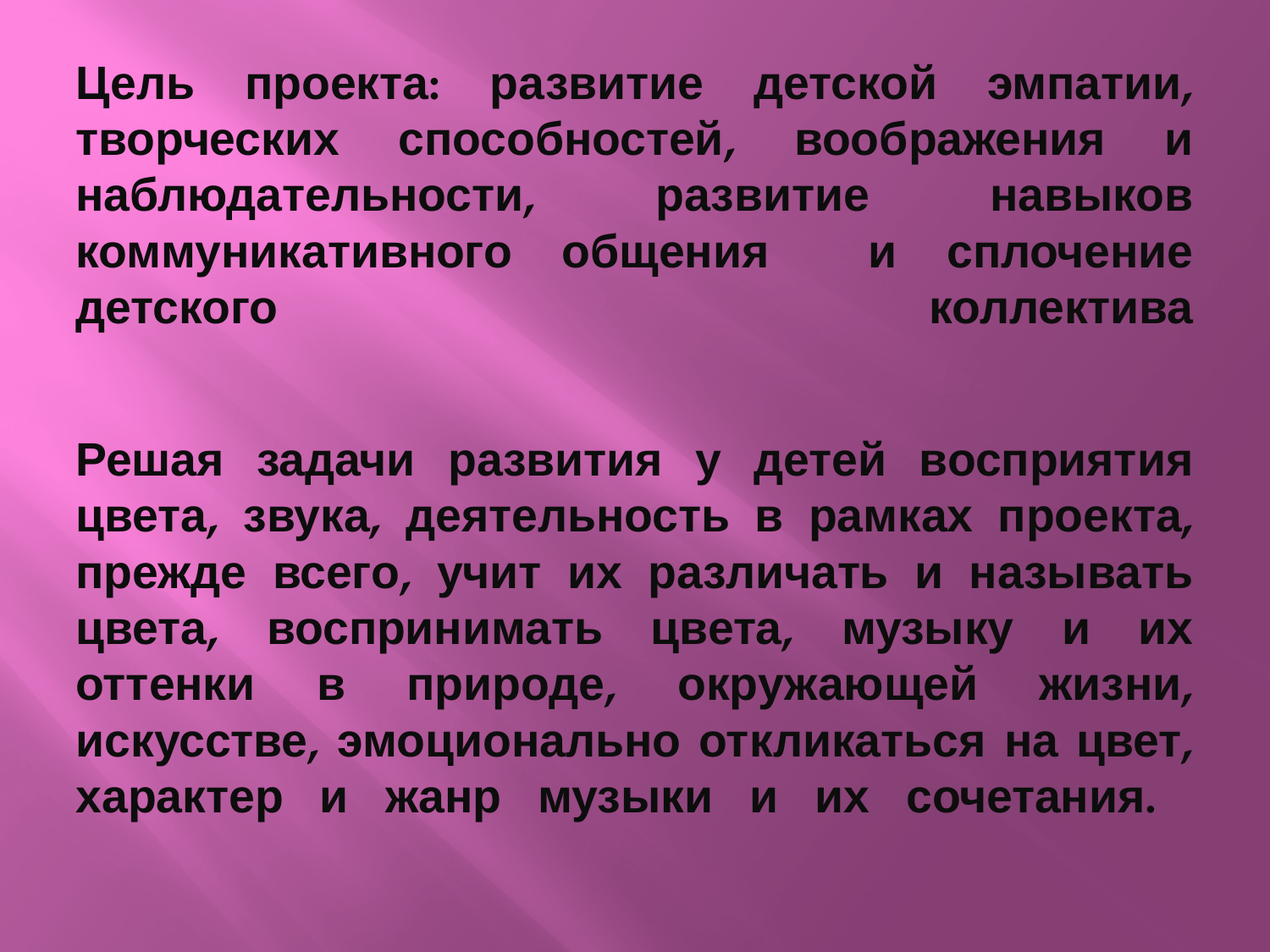

# Цель проекта: развитие детской эмпатии, творческих способностей, воображения и наблюдательности, развитие навыков коммуникативного общения  и сплочение детского коллектива Решая задачи развития у детей восприятия цвета, звука, деятельность в рамках проекта, прежде всего, учит их различать и называть цвета, воспринимать цвета, музыку и их оттенки в природе, окружающей жизни, искусстве, эмоционально откликаться на цвет, характер и жанр музыки и их сочетания.